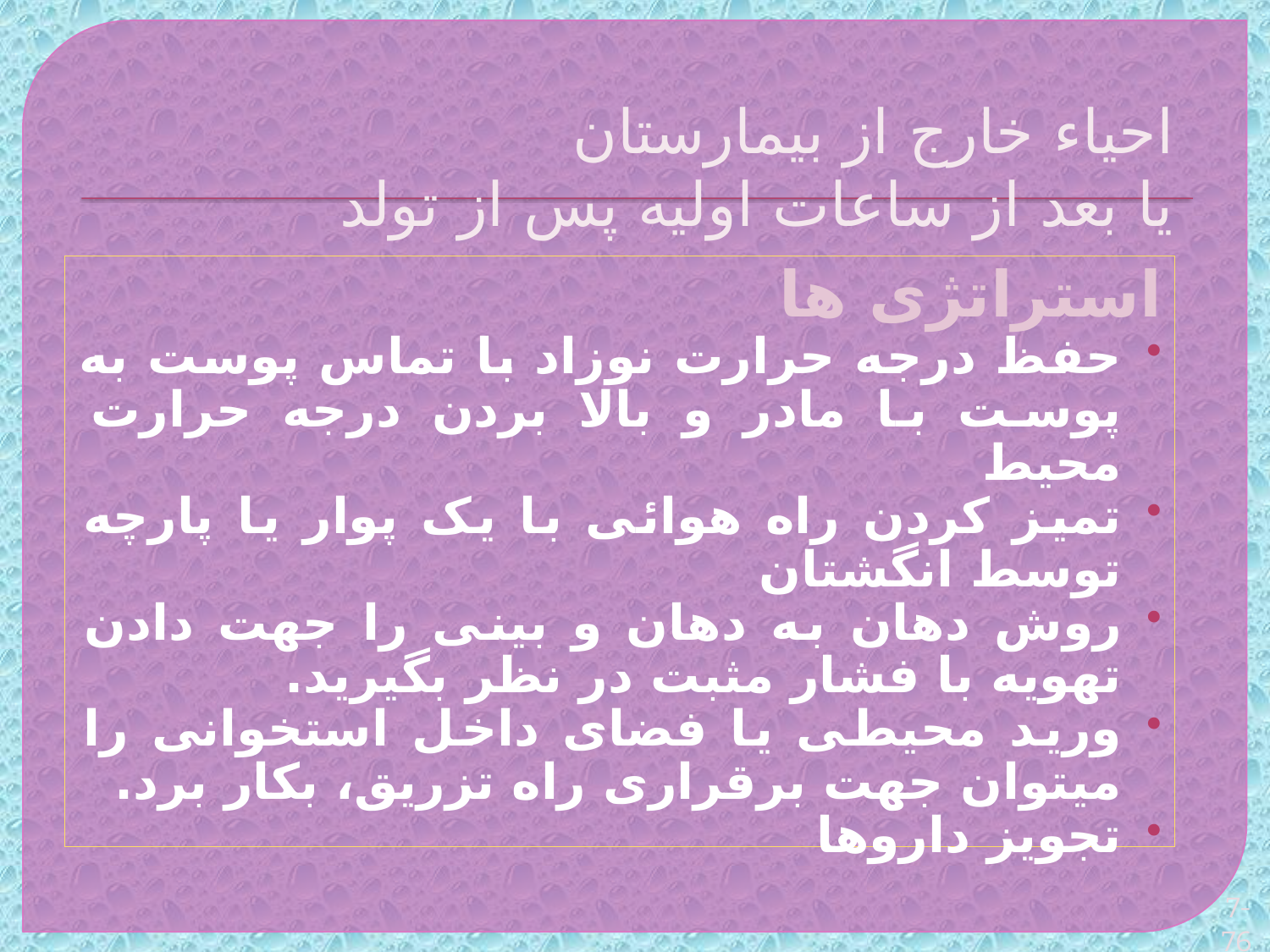

# احیاء خارج از بیمارستان یا بعد از ساعات اولیه پس از تولد
استراتژی ها
حفظ درجه حرارت نوزاد با تماس پوست به پوست با مادر و بالا بردن درجه حرارت محیط
تمیز کردن راه هوائی با یک پوار یا پارچه توسط انگشتان
روش دهان به دهان و بینی را جهت دادن تهویه با فشار مثبت در نظر بگیرید.
ورید محیطی یا فضای داخل استخوانی را میتوان جهت برقراری راه تزریق، بکار برد.
تجویز داروها
7-76